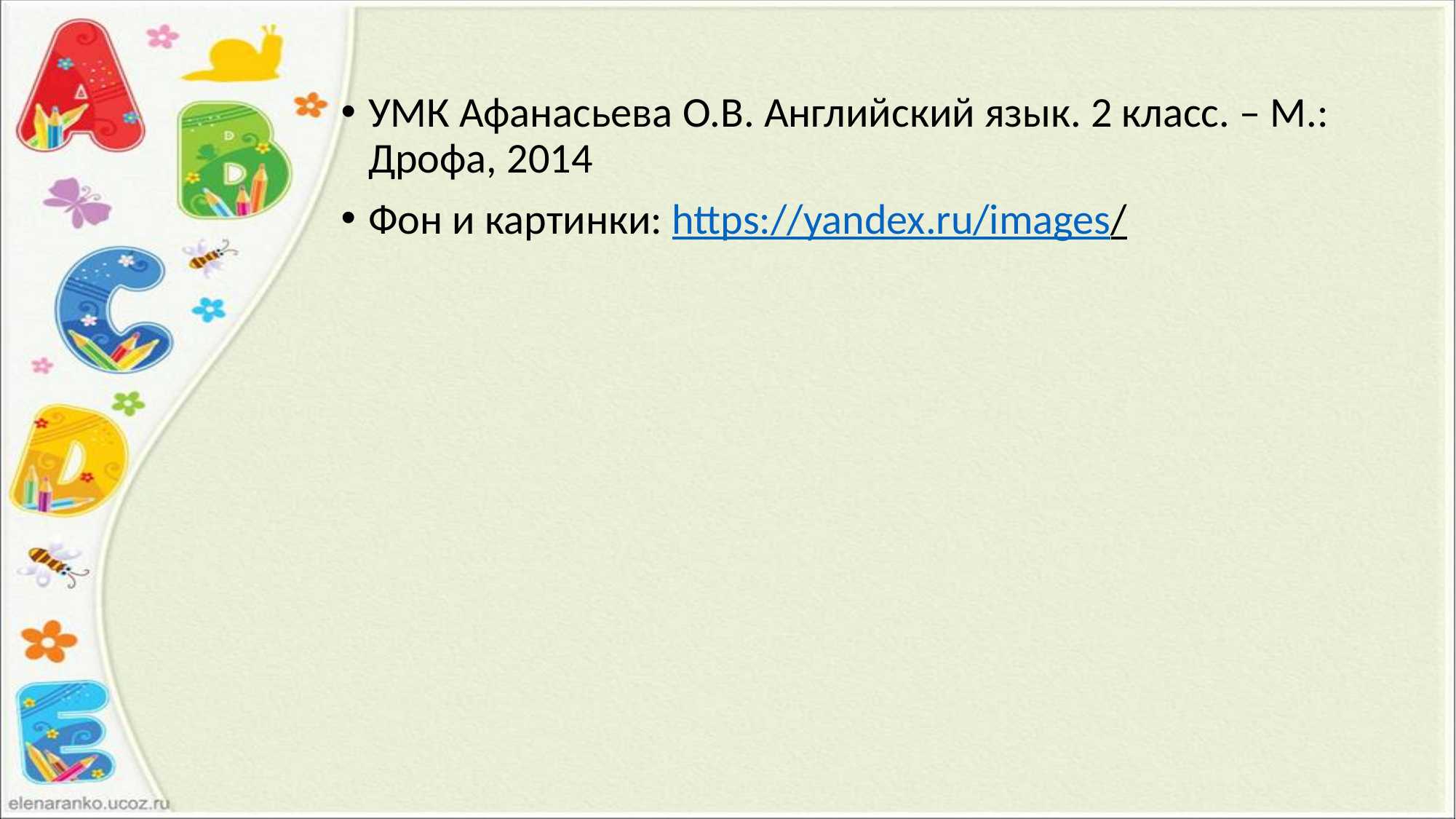

УМК Афанасьева О.В. Английский язык. 2 класс. – М.: Дрофа, 2014
Фон и картинки: https://yandex.ru/images/